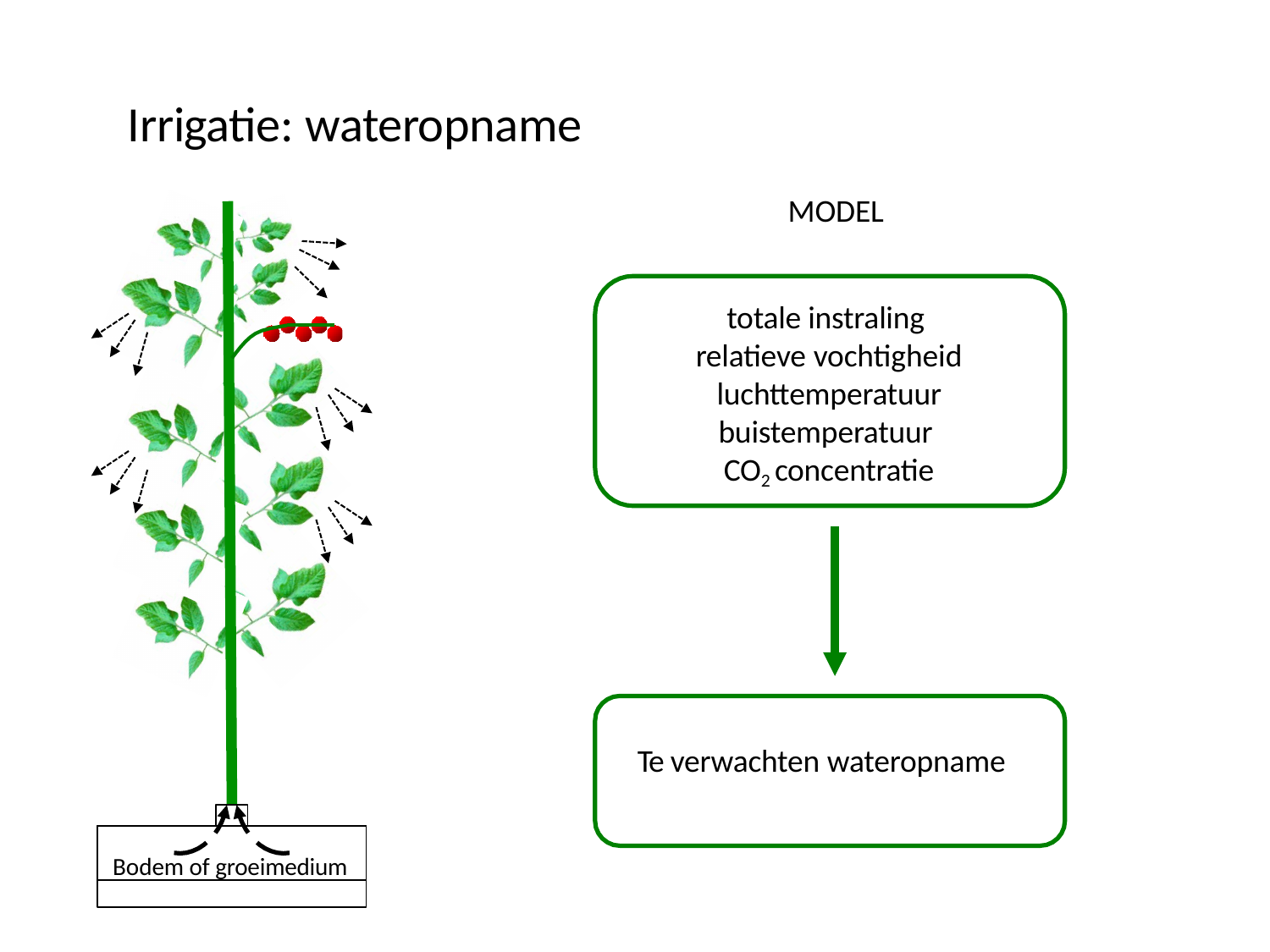

# Irrigatie: wateropname
MODEL

totale instraling  relatieve vochtigheid  luchttemperatuur  buistemperatuur  CO2 concentratie

Te verwachten wateropname

Bodem of groeimedium